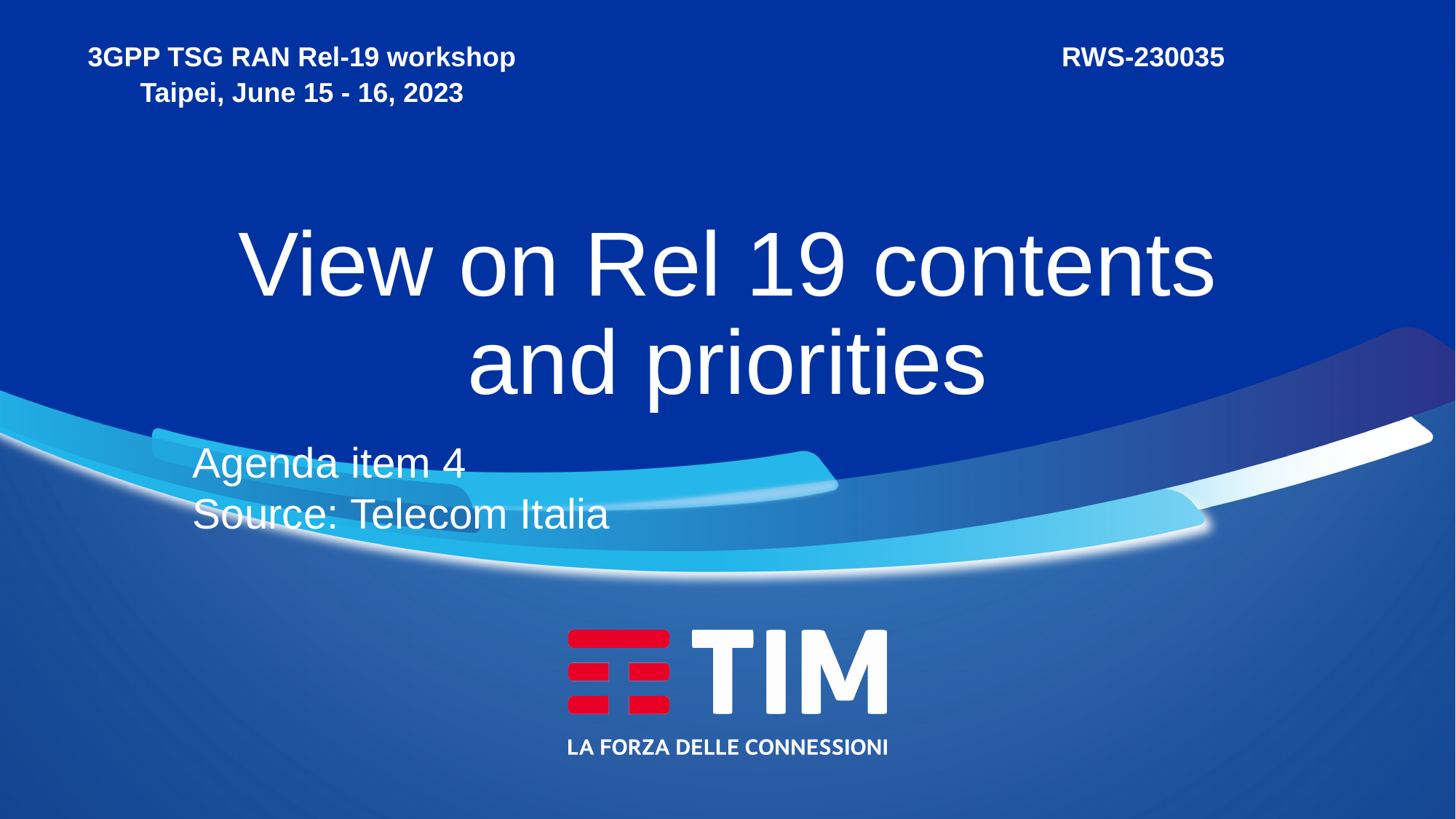

3GPP TSG RAN Rel-19 workshop
Taipei, June 15 - 16, 2023
RWS-230035
# View on Rel 19 contents and priorities
Agenda item 4
Source: Telecom Italia